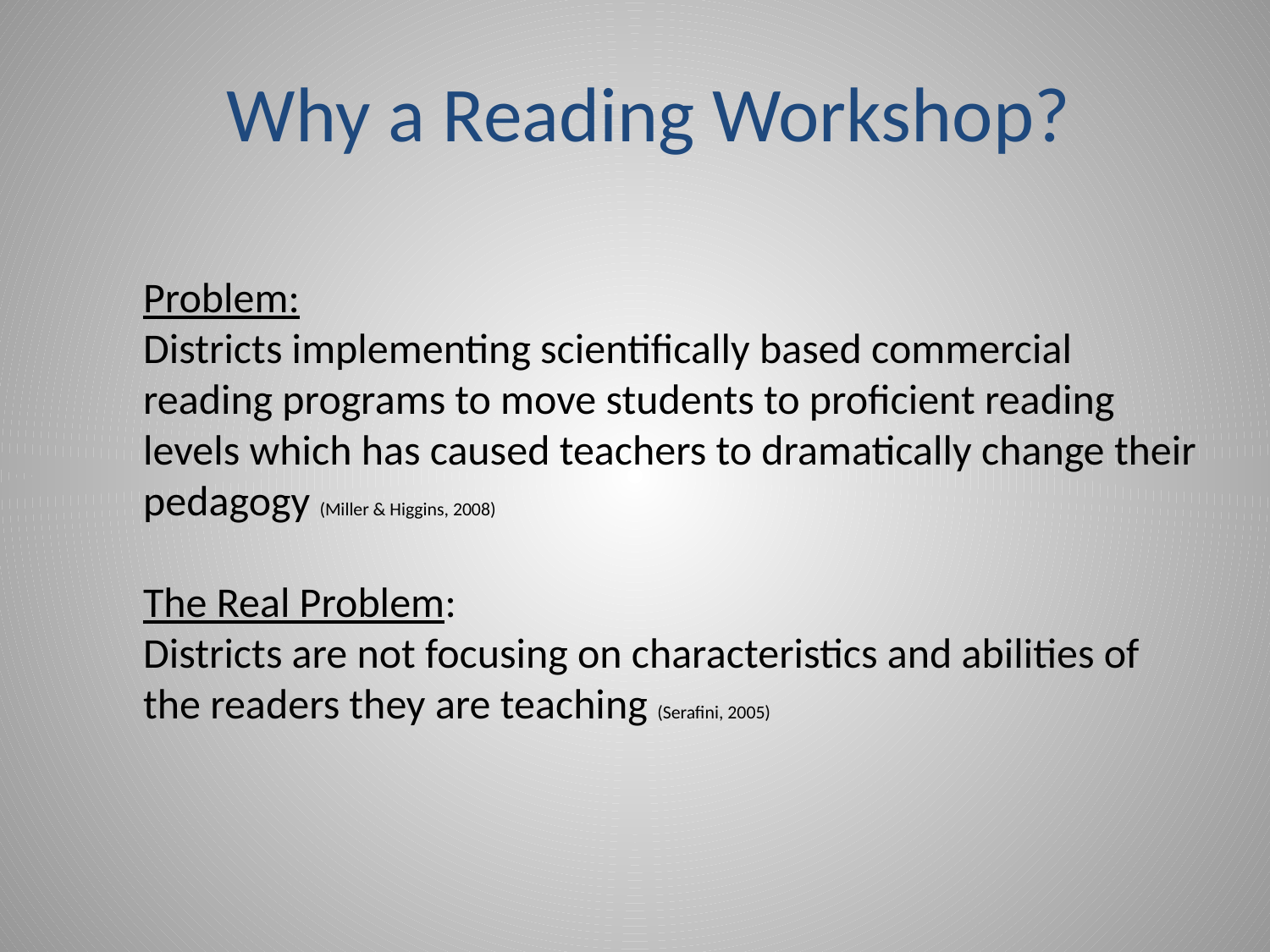

Why a Reading Workshop?
Problem:
Districts implementing scientifically based commercial reading programs to move students to proficient reading levels which has caused teachers to dramatically change their pedagogy (Miller & Higgins, 2008)

The Real Problem:
Districts are not focusing on characteristics and abilities of the readers they are teaching (Serafini, 2005)